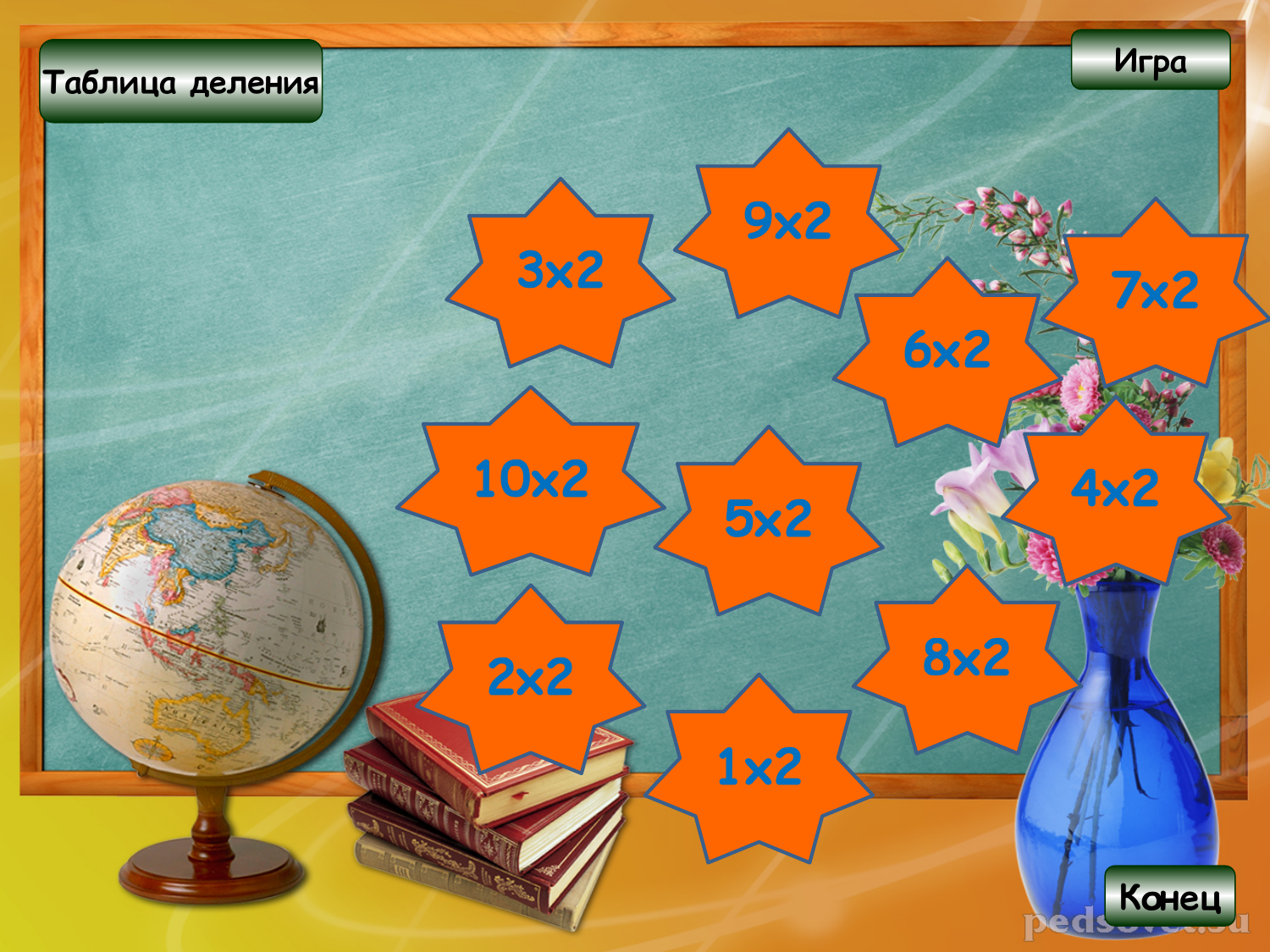

Игра
Таблица деления
9х2
18
3х2
6
7х2
14
6х2
12
10х2
20
4х2
8
5х2
10
8х2
16
2х2
4
1х2
2
Конец